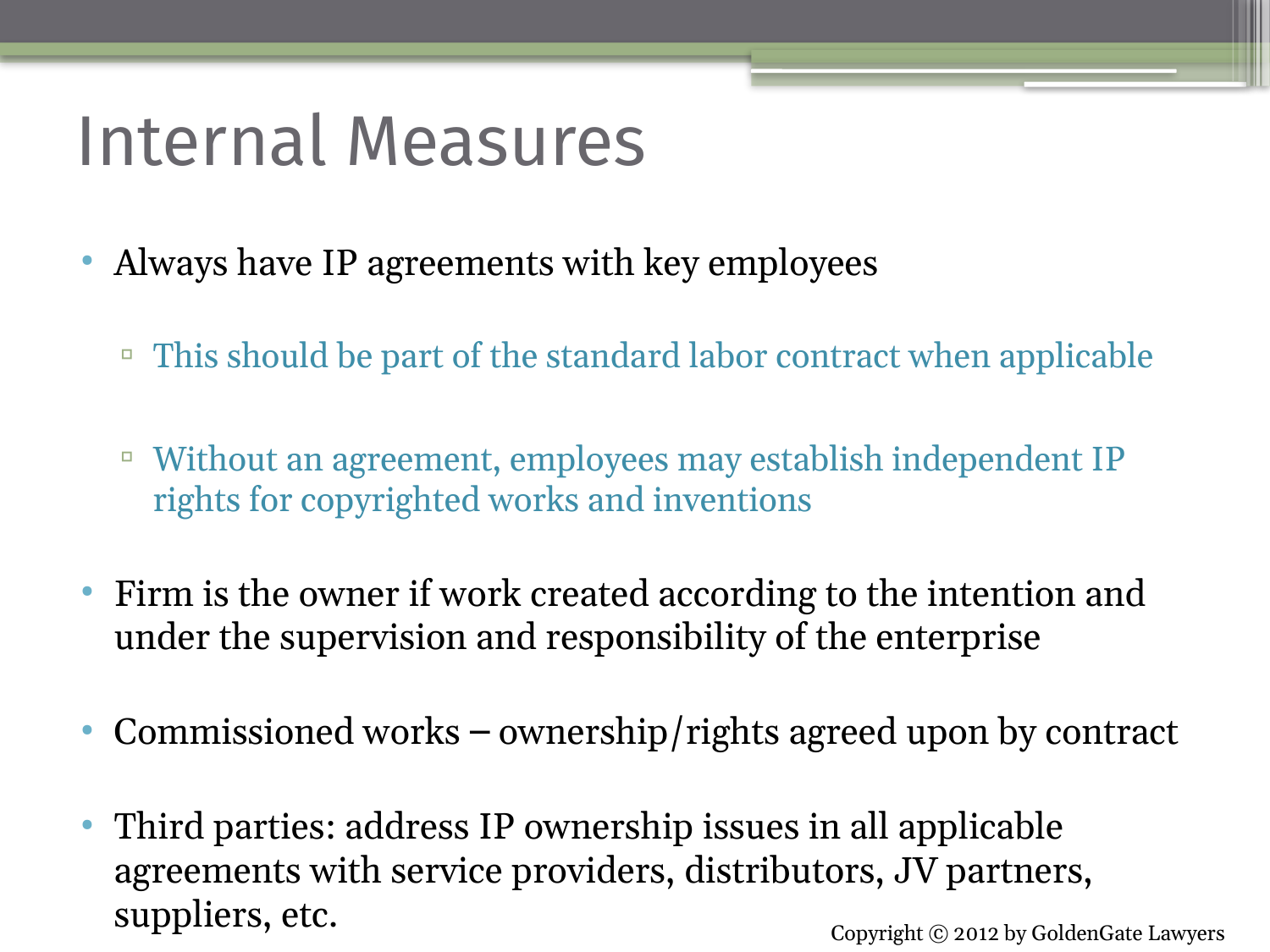

# Internal Measures
Always have IP agreements with key employees

This should be part of the standard labor contract when applicable

Without an agreement, employees may establish independent IP rights for copyrighted works and inventions

Firm is the owner if work created according to the intention and under the supervision and responsibility of the enterprise

Commissioned works – ownership/rights agreed upon by contract

Third parties: address IP ownership issues in all applicable agreements with service providers, distributors, JV partners, suppliers, etc.
Copyright © 2012 by GoldenGate Lawyers